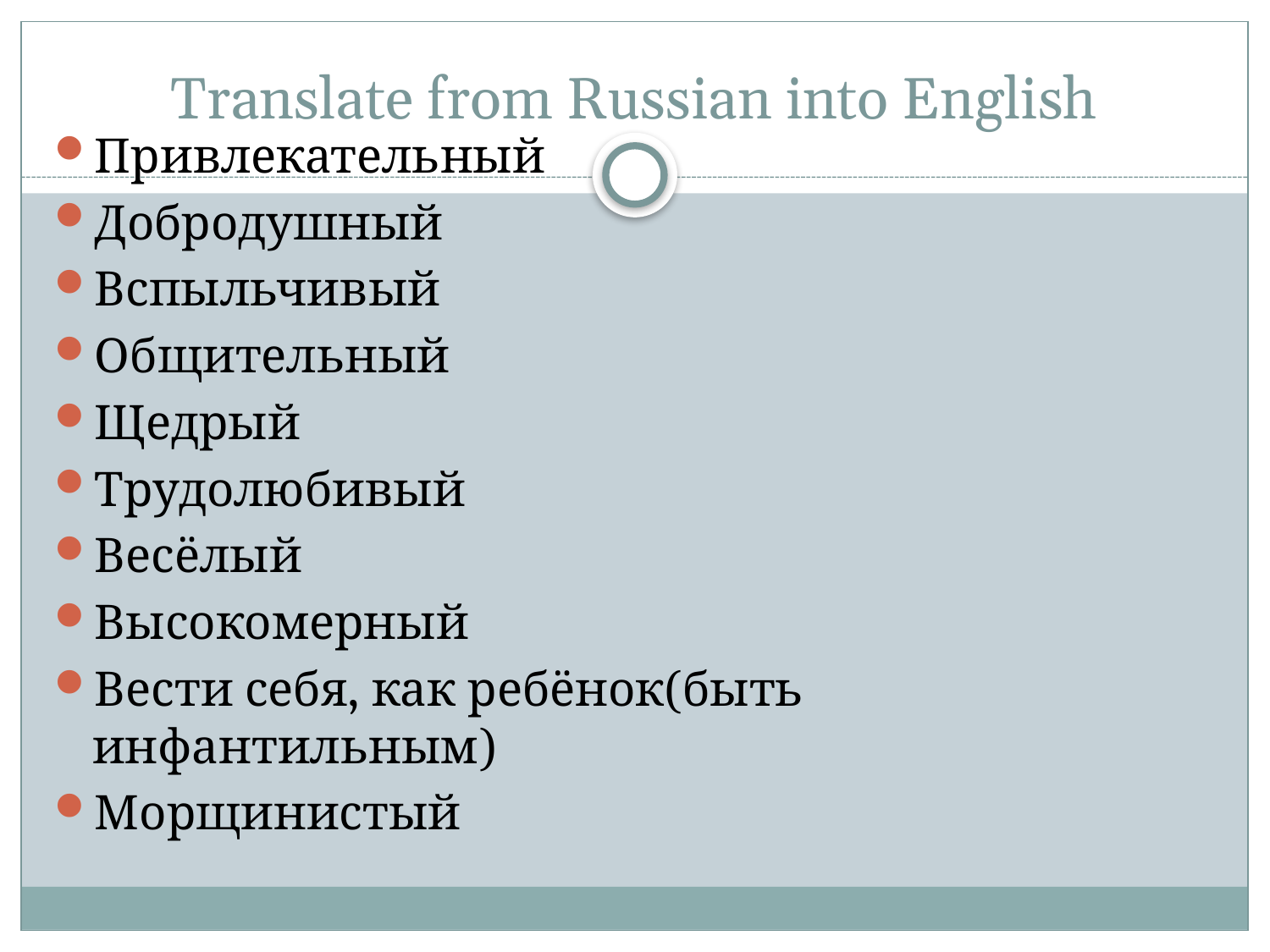

# Translate from Russian into English
Привлекательный
Добродушный
Вспыльчивый
Общительный
Щедрый
Трудолюбивый
Весёлый
Высокомерный
Вести себя, как ребёнок(быть инфантильным)
Морщинистый